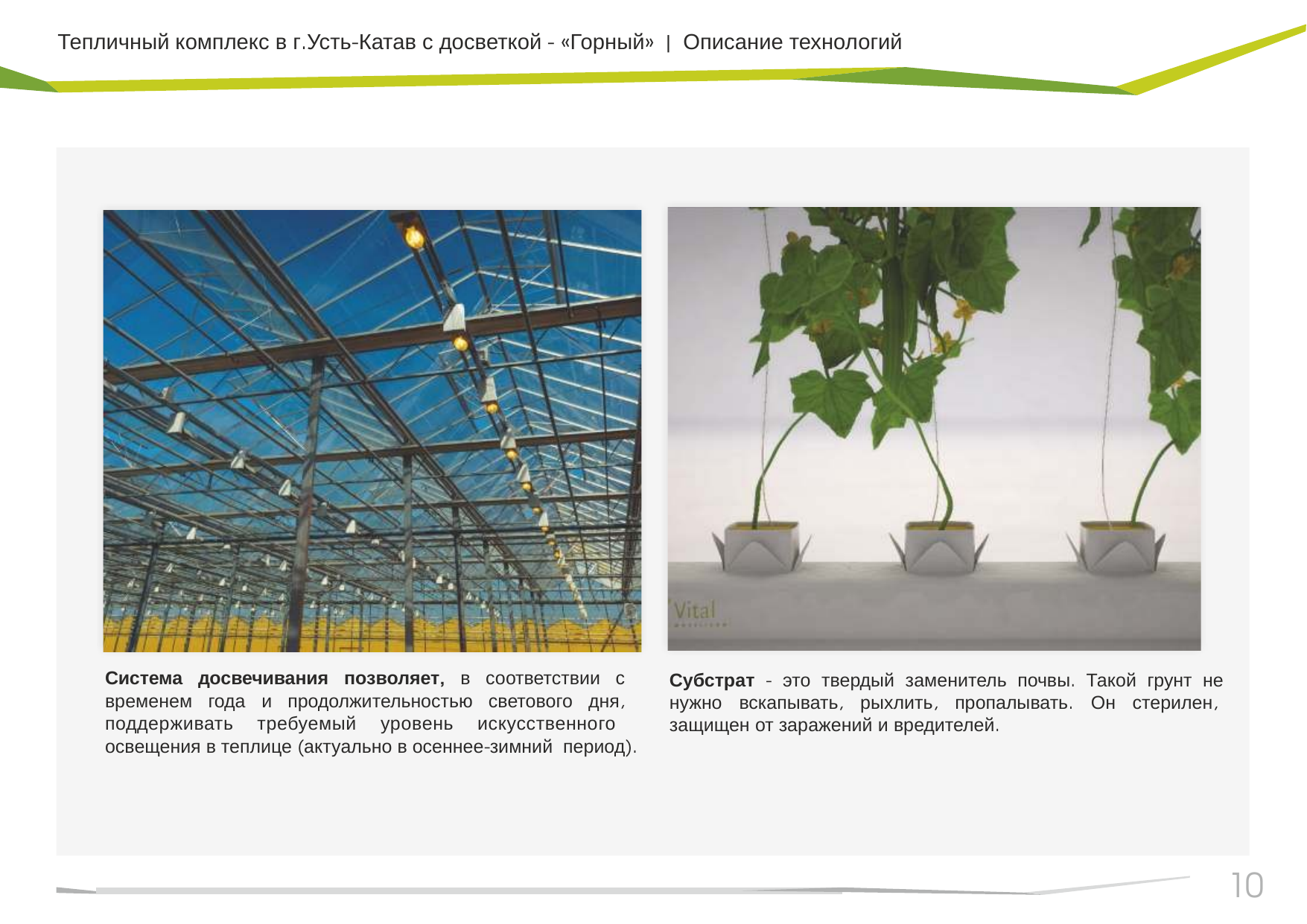

Тепличный комплекс в г.Усть-Катав с досветкой - «Горный»  |  Описание технологий

Система досвечивания позволяет, в соответствии с  временем года и продолжительностью светового дня,  поддерживать требуемый уровень искусственного  освещения в теплице (актуально в осеннее-зимний  период).
Субстрат - это твердый заменитель почвы. Такой грунт не  нужно вскапывать, рыхлить, пропалывать. Он стерилен,  защищен от заражений и вредителей.
10